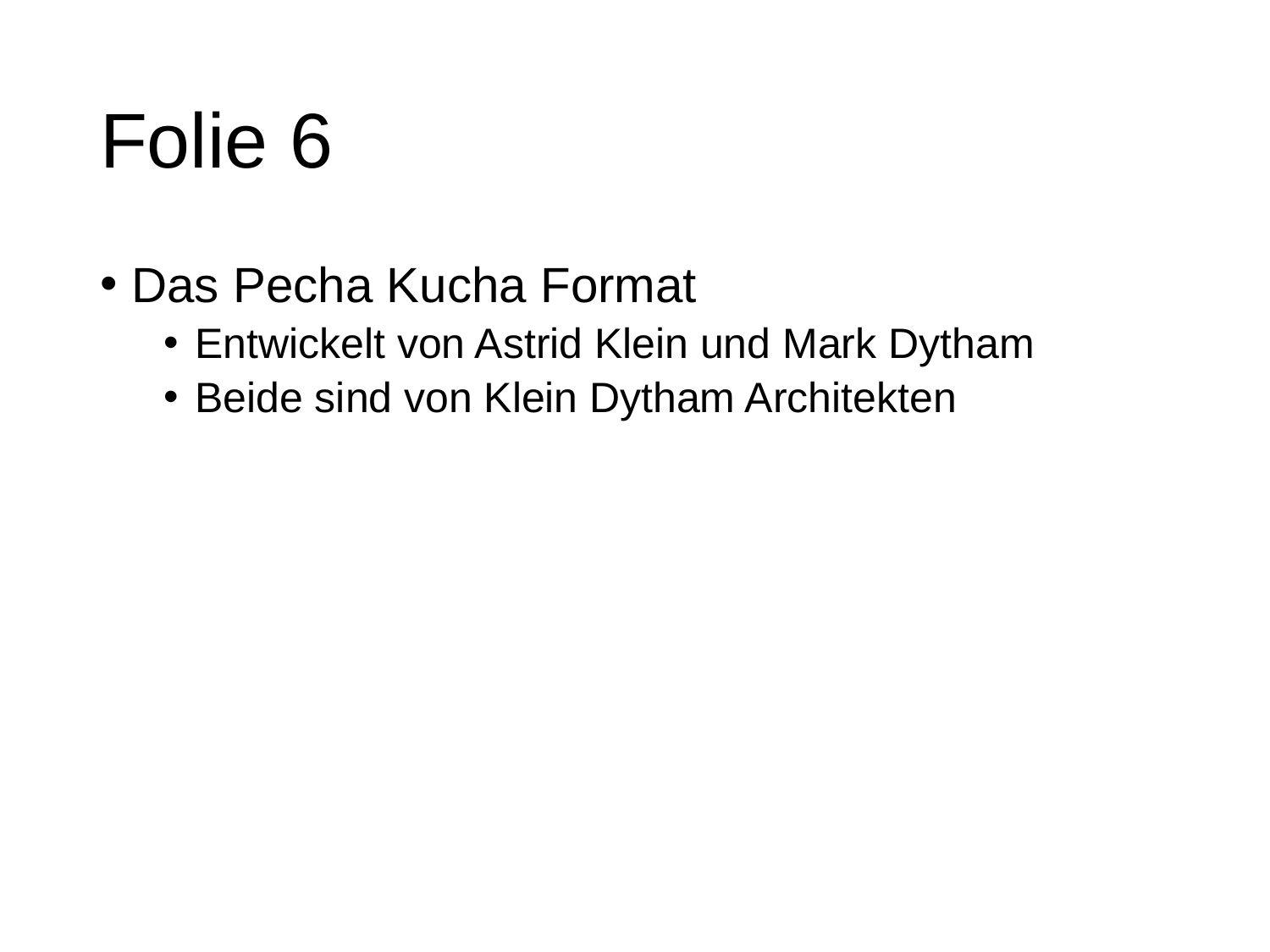

# Folie 6
Das Pecha Kucha Format
Entwickelt von Astrid Klein und Mark Dytham
Beide sind von Klein Dytham Architekten